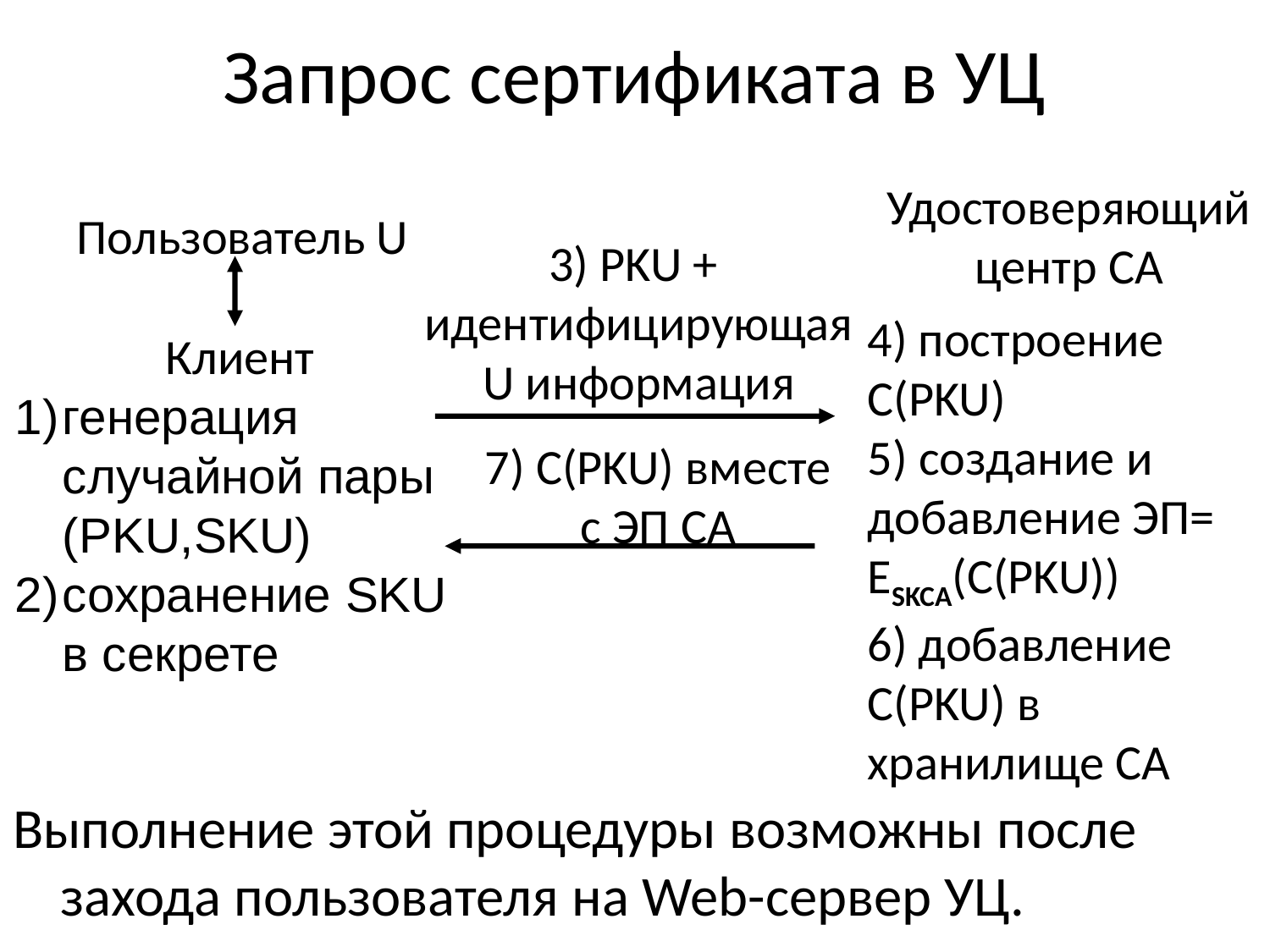

# Запрос сертификата в УЦ
Удостоверяющий центр CA
Пользователь U
3) PKU +
идентифицирующая
U информация

4) построение
C(PKU)
5) создание и
добавление ЭП=
ESKCA(C(PKU))
6) добавление
C(PKU) в
хранилище CA
Клиент
генерация
случайной пары
(PKU,SKU)
сохранение SKU
в секрете

7) C(PKU) вместе
с ЭП CA

Выполнение этой процедуры возможны после захода пользователя на Web-сервер УЦ.